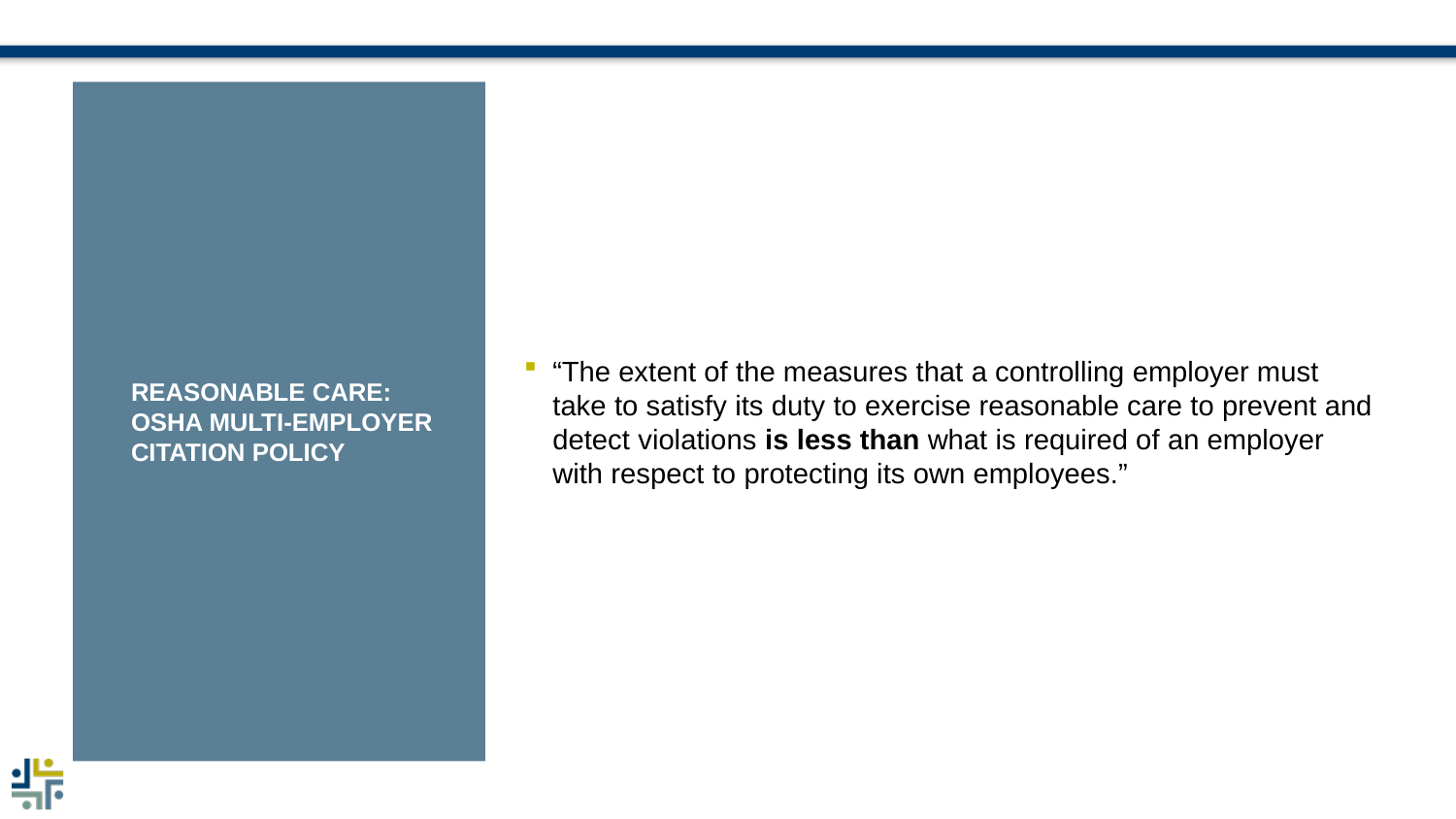

Reasonable care: Osha multi-employer citation policy
“The extent of the measures that a controlling employer must take to satisfy its duty to exercise reasonable care to prevent and detect violations is less than what is required of an employer with respect to protecting its own employees.”